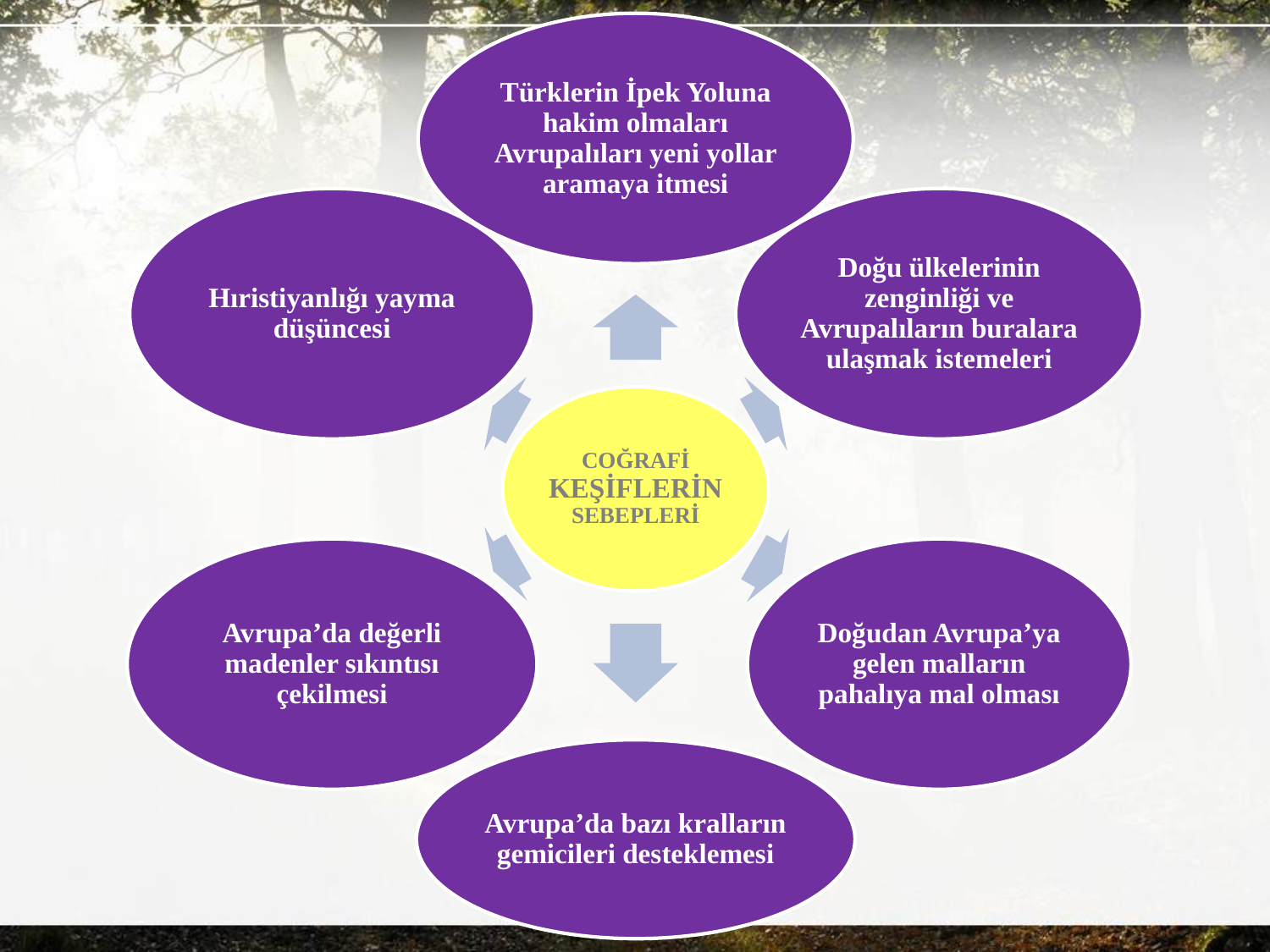

COĞRAFİ KEŞİFLERİN SEBEPLERİ

Türklerin İpek Yoluna hakim olmaları Avrupalıları yeni yollar aramaya itmesi

Doğu ülkelerinin zenginliği ve Avrupalıların buralara ulaşmak istemeleri

Doğudan Avrupa’ya gelen malların pahalıya mal olması

Avrupa’da bazı kralların gemicileri desteklemesi

Avrupa’da değerli madenler sıkıntısı çekilmesi

Hıristiyanlığı yayma düşüncesi